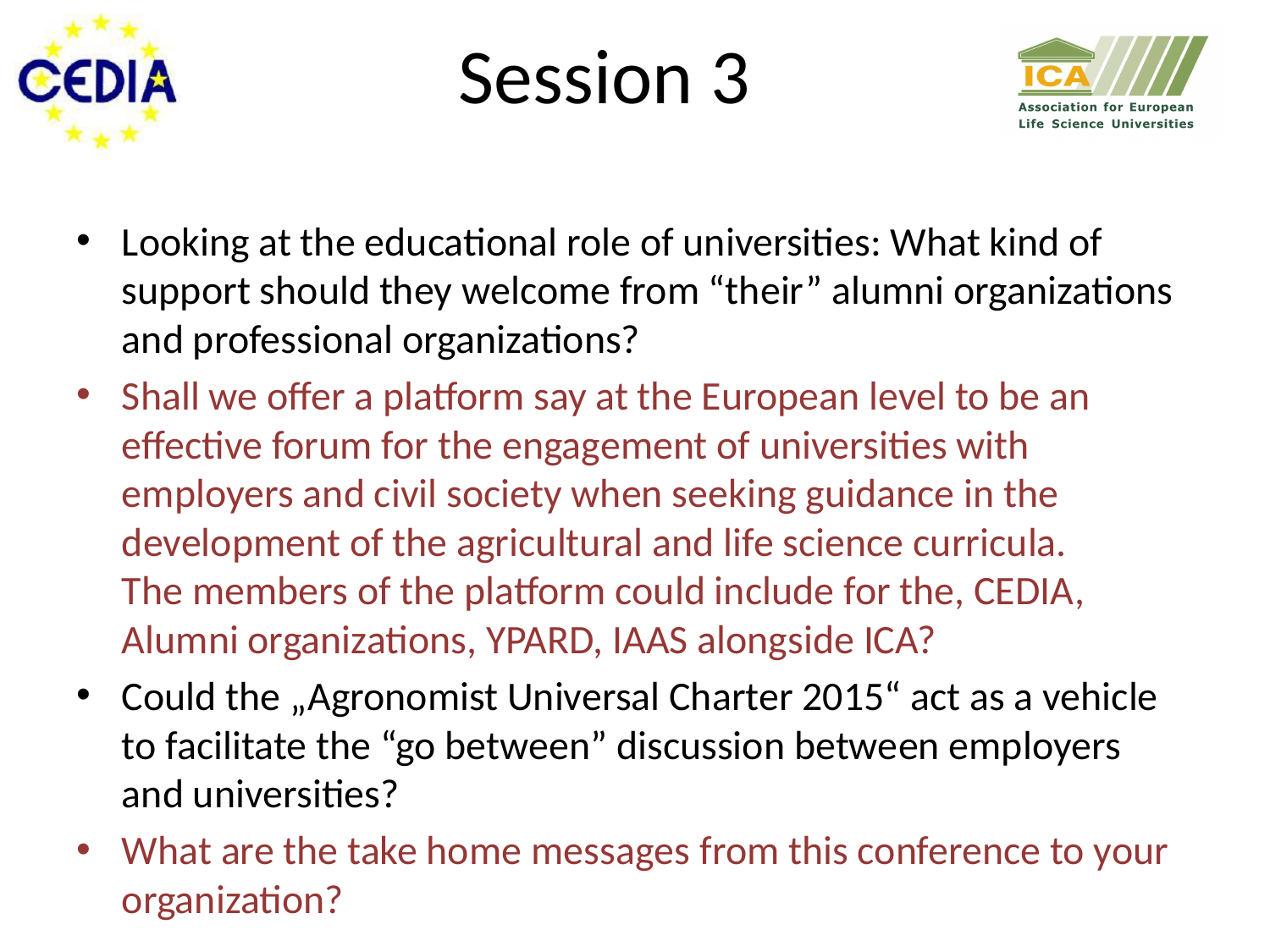

# Session 3
Looking at the educational role of universities: What kind of support should they welcome from “their” alumni organizations and professional organizations?
Shall we offer a platform say at the European level to be an effective forum for the engagement of universities with employers and civil society when seeking guidance in the development of the agricultural and life science curricula.
The members of the platform could include for the, CEDIA, Alumni organizations, YPARD, IAAS alongside ICA?
Could the „Agronomist Universal Charter 2015“ act as a vehicle to facilitate the “go between” discussion between employers and universities?
What are the take home messages from this conference to your organization?